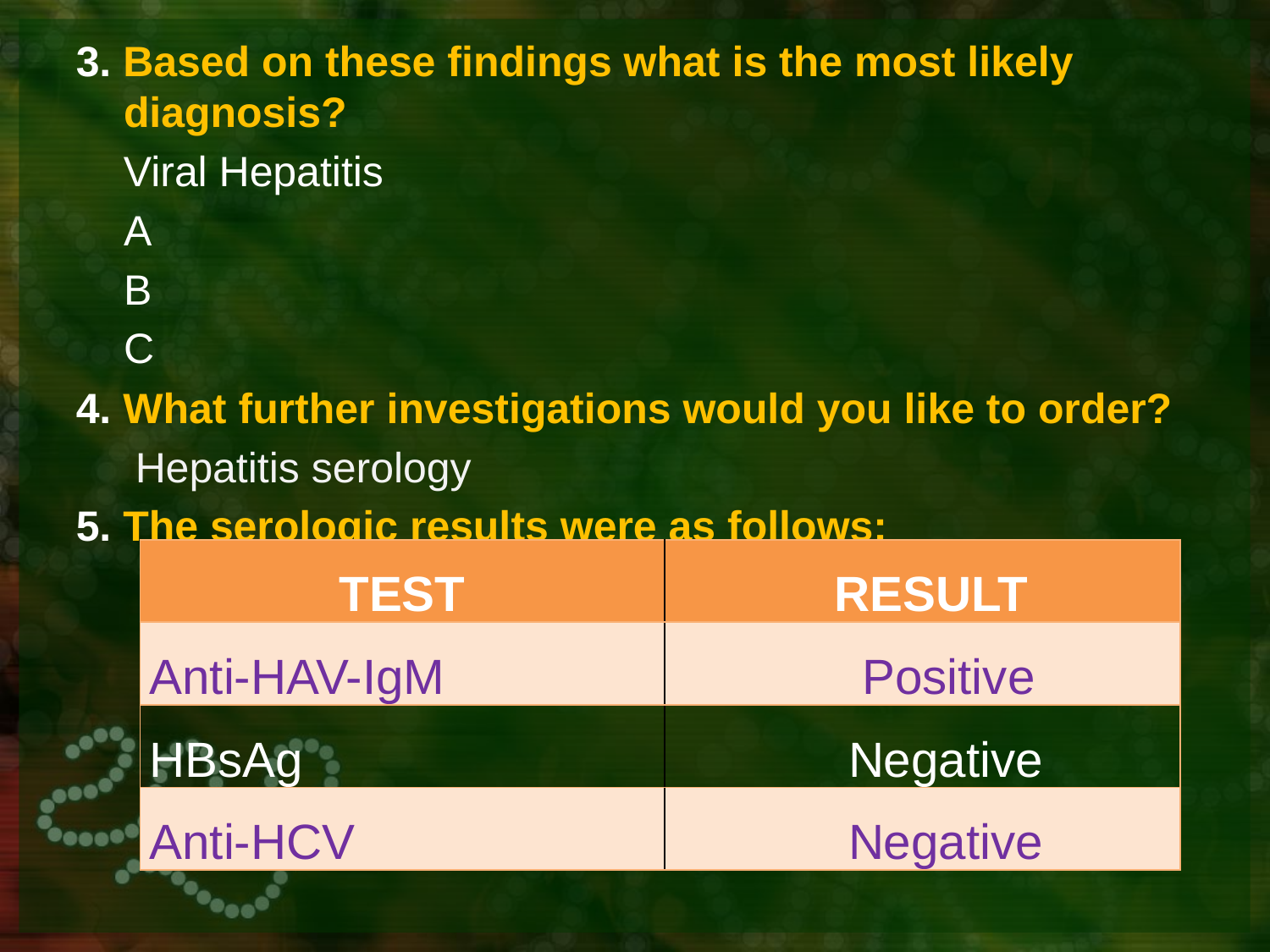

3. Based on these findings what is the most likely diagnosis?
    Viral Hepatitis
	A
	B
	C
4. What further investigations would you like to order?
     Hepatitis serology
5. The serologic results were as follows:

| TEST |  | RESULT |
| --- | --- | --- |
| Anti-HAV-IgM |  | Positive |
| HBsAg |  | Negative |
| Anti-HCV |  | Negative |